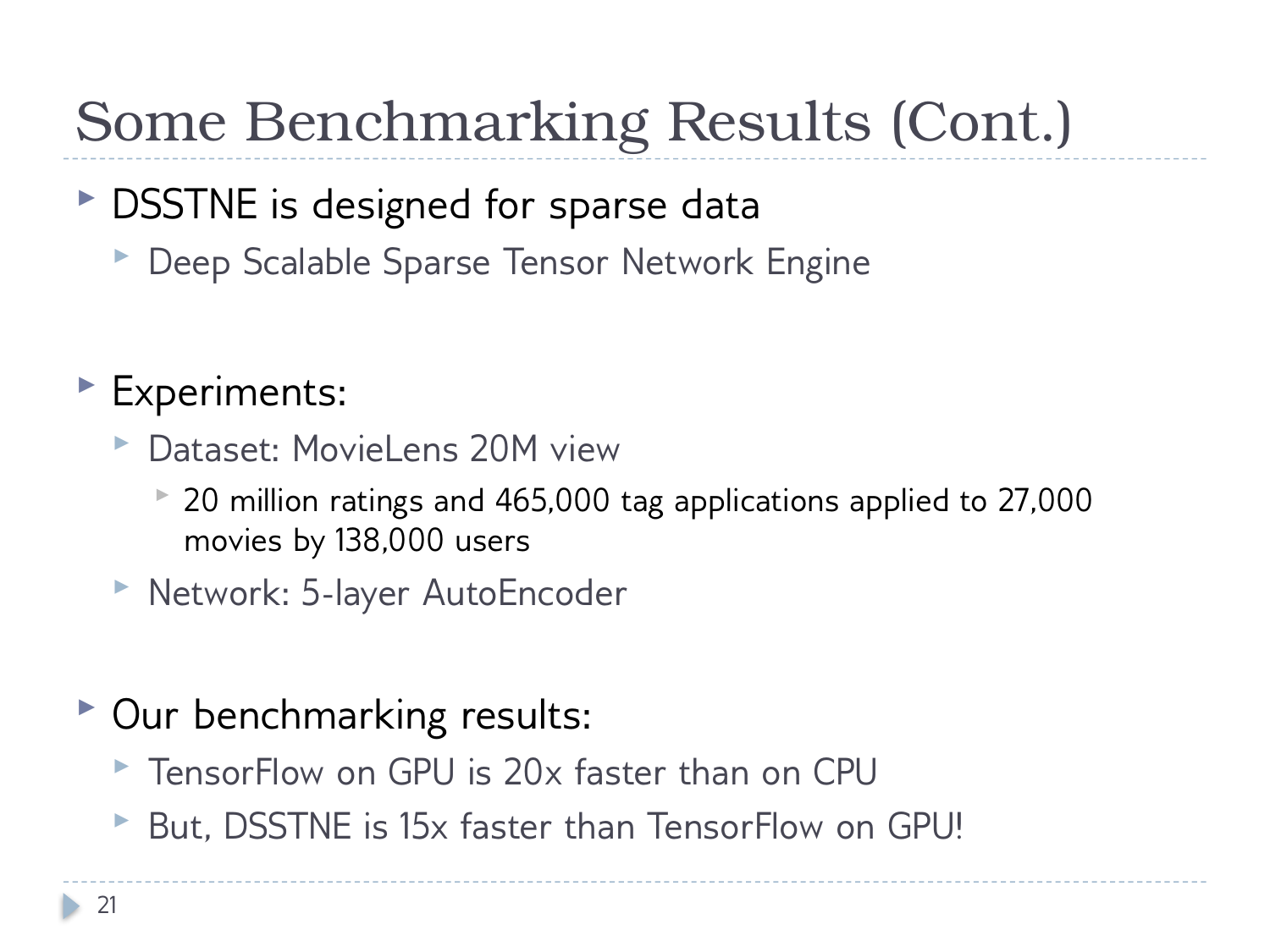

# Some Benchmarking Results (Cont.)
DSSTNE is designed for sparse data
Deep Scalable Sparse Tensor Network Engine

Experiments:
Dataset: MovieLens 20M view
20 million ratings and 465,000 tag applications applied to 27,000 movies by 138,000 users
Network: 5-layer AutoEncoder

Our benchmarking results:
TensorFlow on GPU is 20x faster than on CPU
But, DSSTNE is 15x faster than TensorFlow on GPU!

21